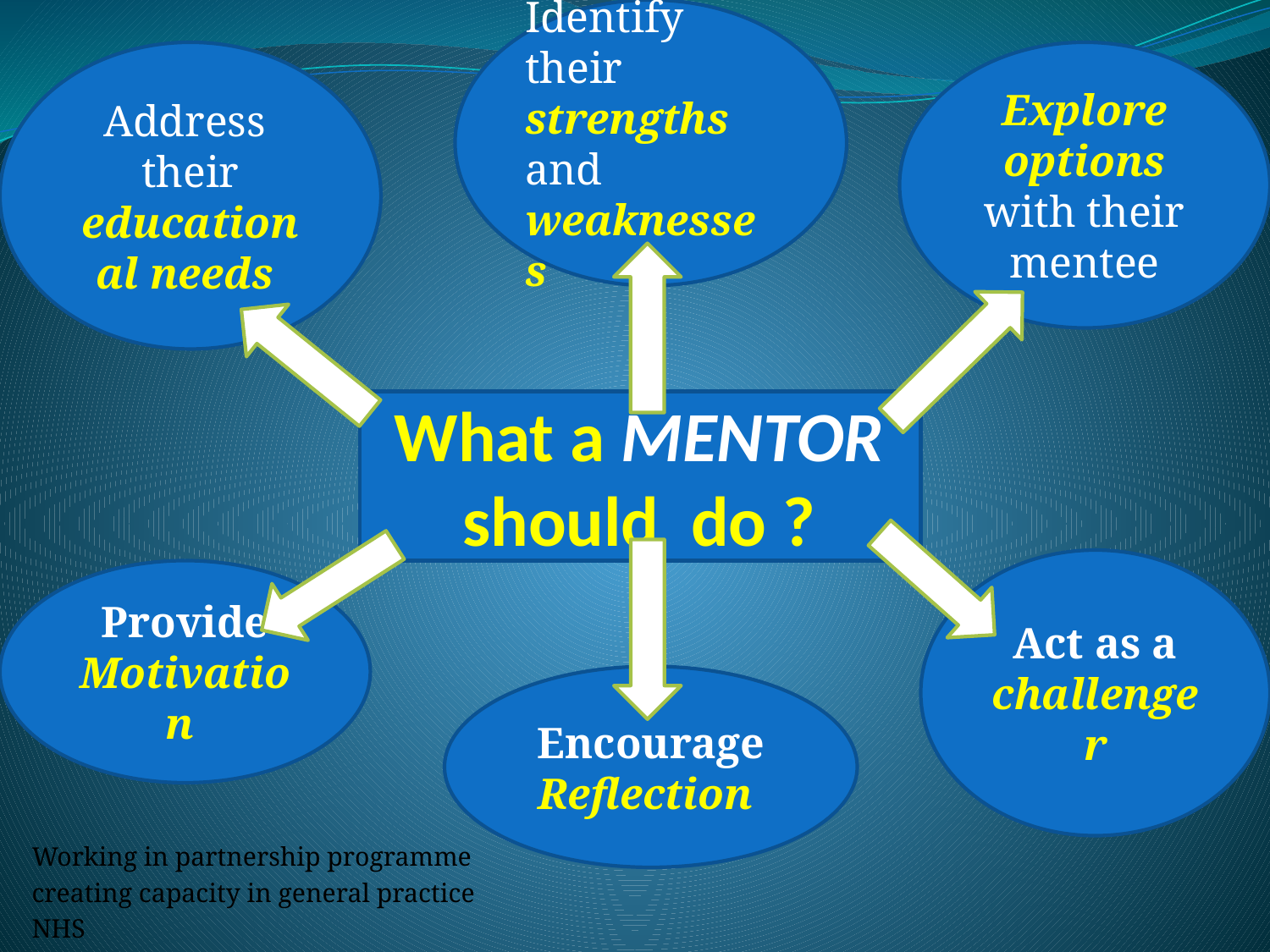

Identify their strengths and weaknesses
Address  their
educational needs
Explore options with their mentee

# What a MENTOR should  do ?
Act as a challenger

Provide Motivation

Encourage Reflection

Working in partnership programme
creating capacity in general practice
NHS